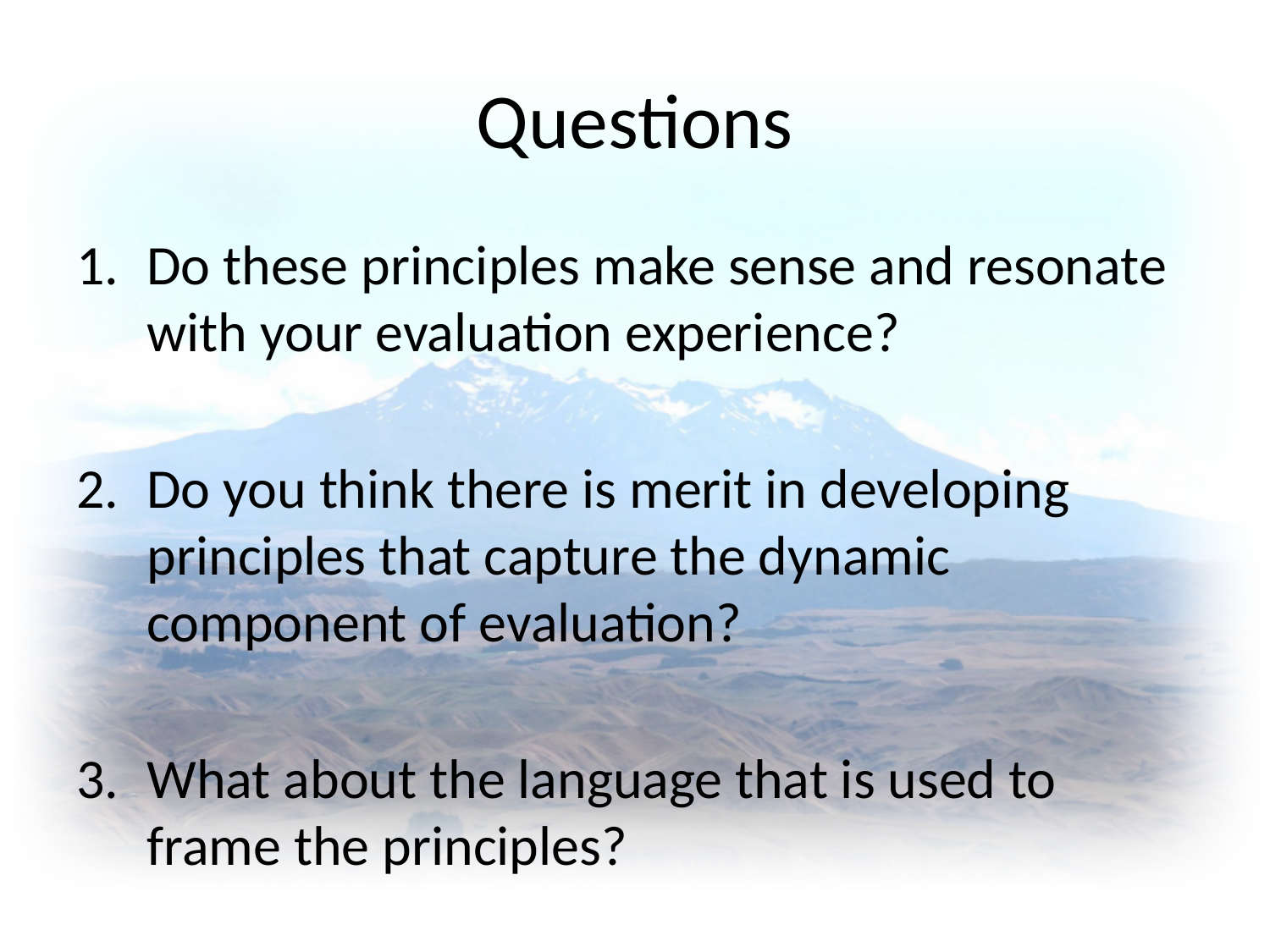

# Questions
Do these principles make sense and resonate with your evaluation experience?

Do you think there is merit in developing principles that capture the dynamic component of evaluation?

What about the language that is used to  frame the principles?